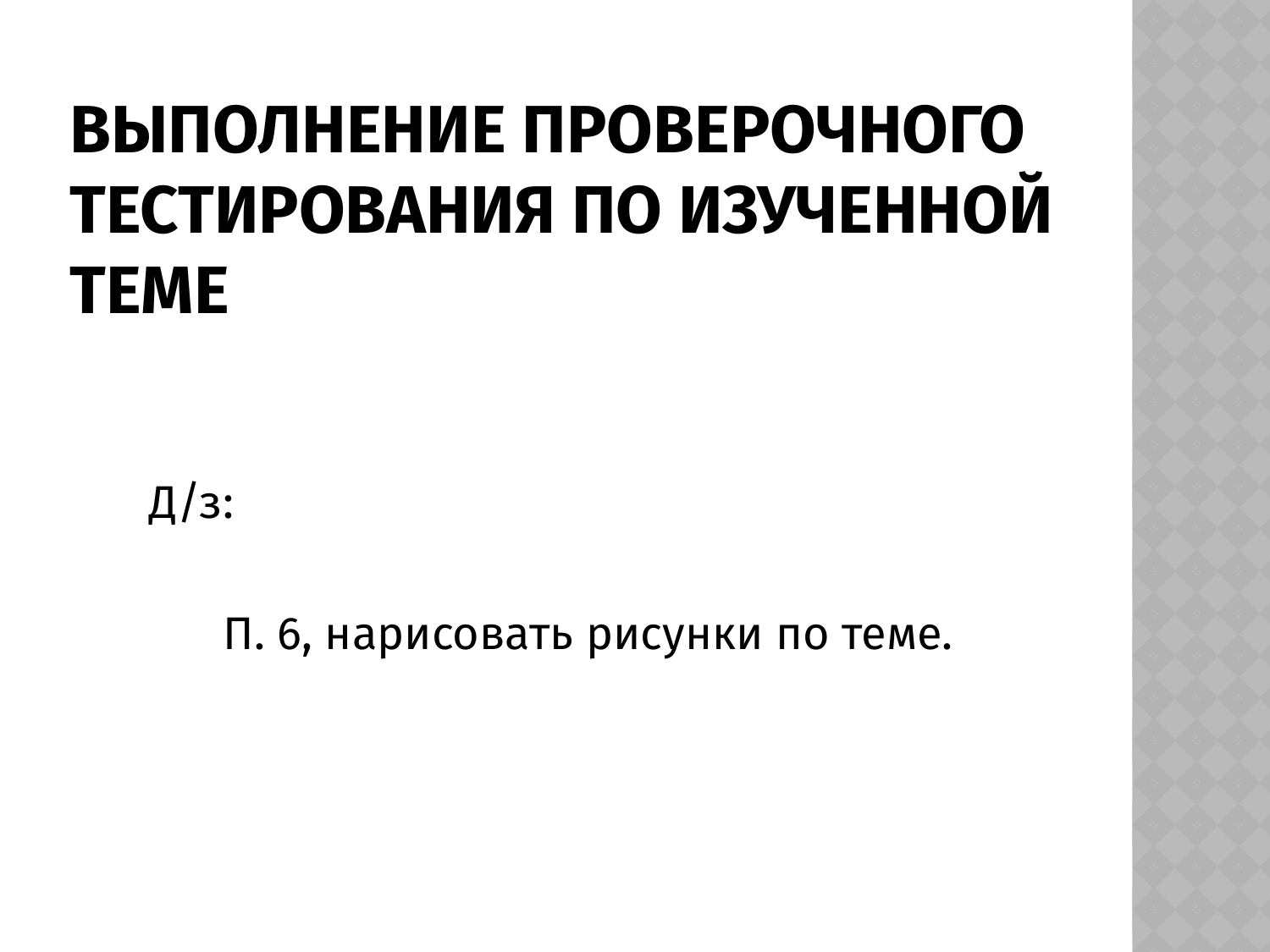

# Выполнение проверочного тестирования по изученной теме
      Д/з:

            П. 6, нарисовать рисунки по теме.